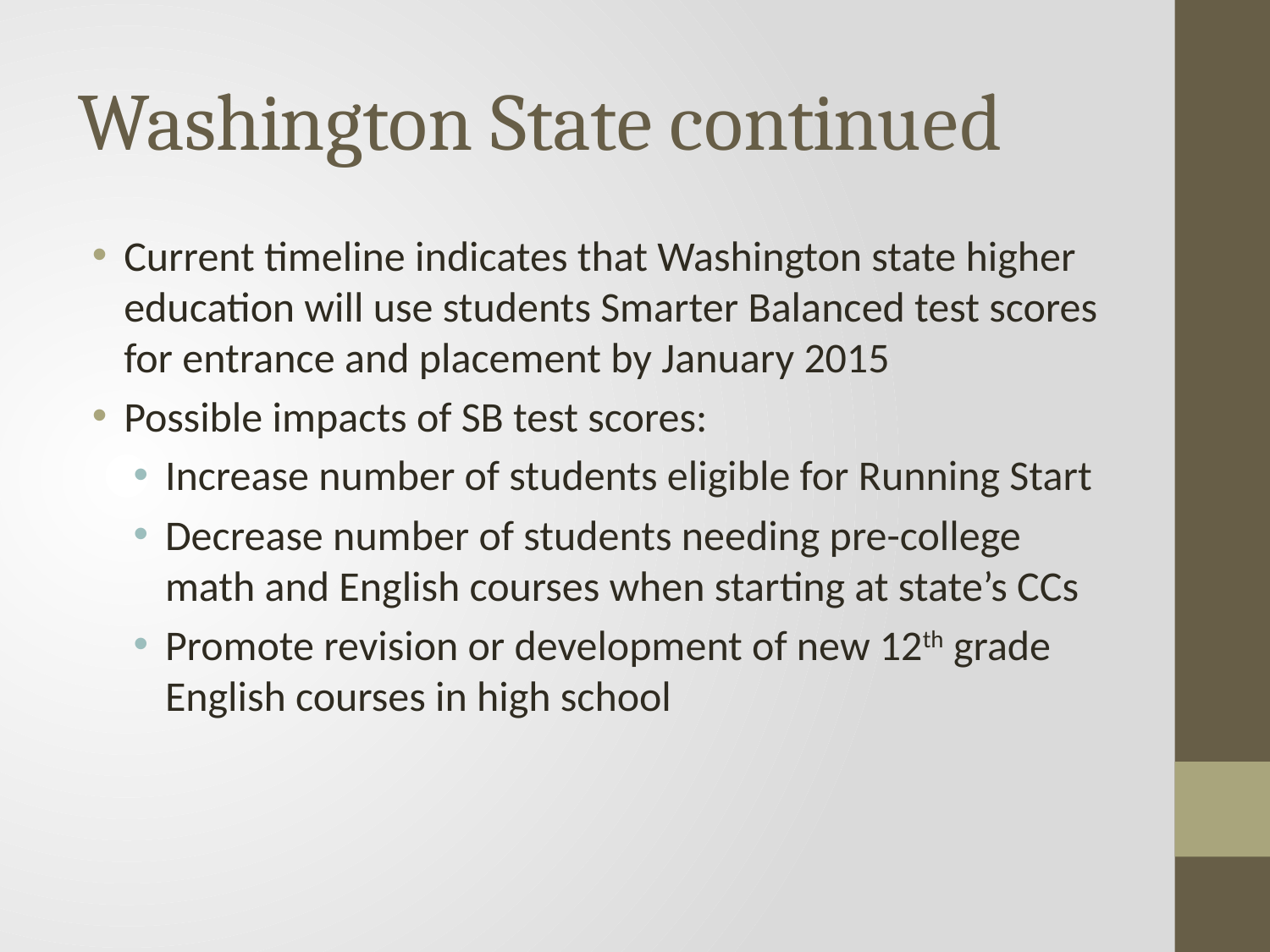

# Washington State continued
Current timeline indicates that Washington state higher education will use students Smarter Balanced test scores for entrance and placement by January 2015
Possible impacts of SB test scores:
Increase number of students eligible for Running Start
Decrease number of students needing pre-college math and English courses when starting at state’s CCs
Promote revision or development of new 12th grade English courses in high school